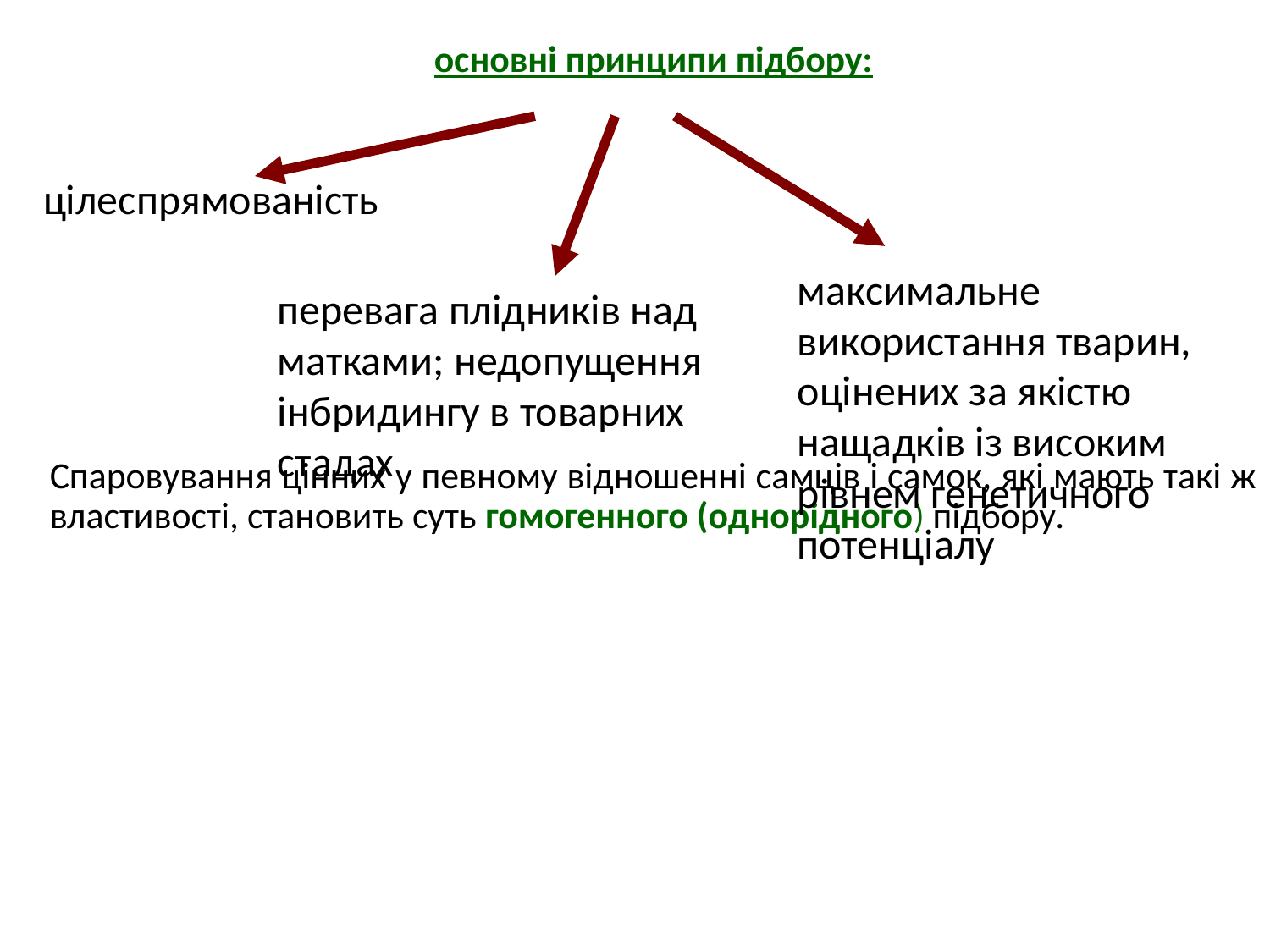

основні принципи підбору:

Спаровування цінних у певному відношенні самців і самок, які мають такі ж властивості, становить суть гомогенного (однорідного) підбору.

цілеспрямованість
максимальне використання тварин, оцінених за якістю нащадків із високим рівнем генетичного потенціалу
перевага плідників над матками; недопущення інбридингу в товарних стадах